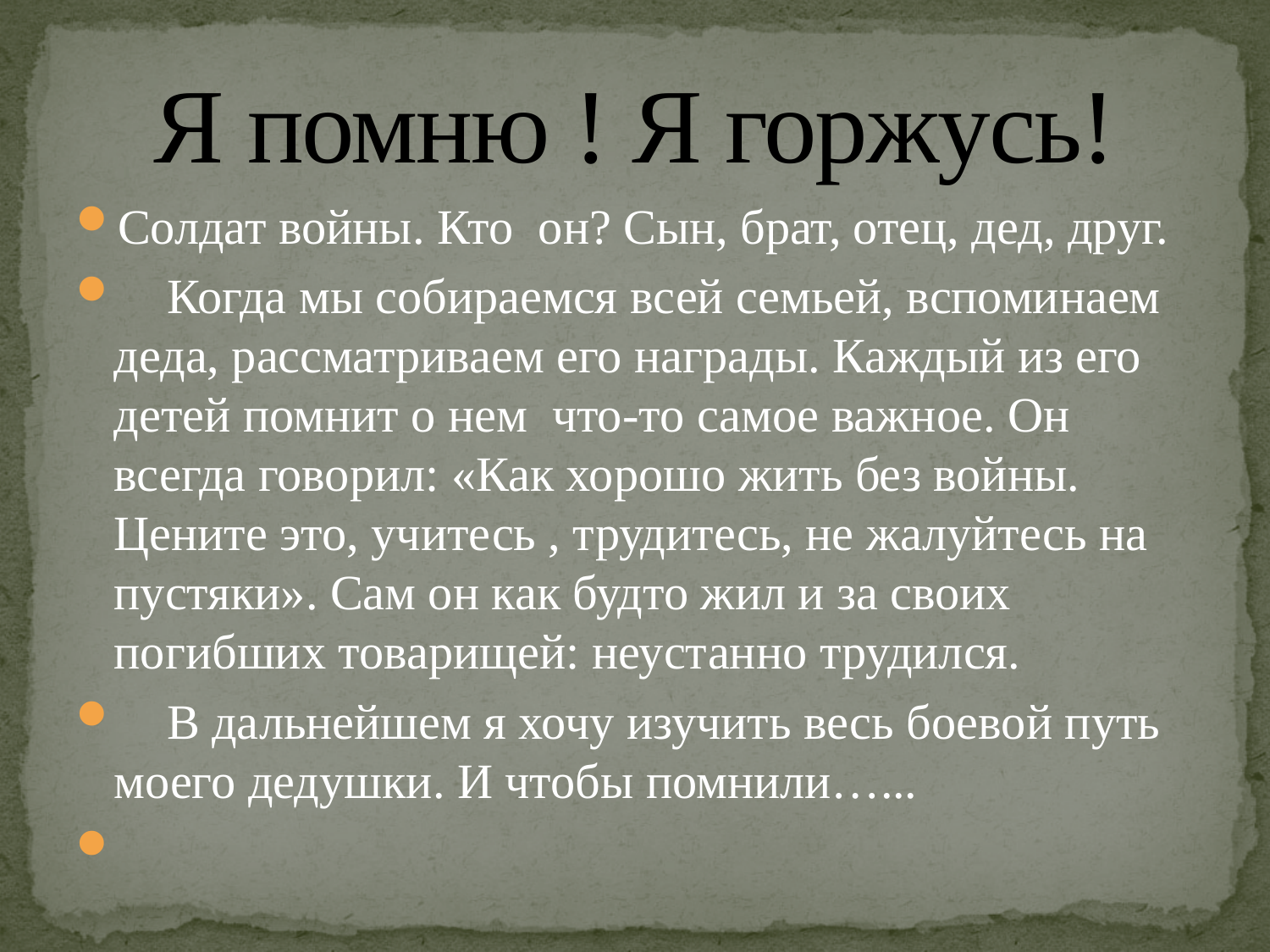

# Я помню ! Я горжусь!
Солдат войны. Кто  он? Сын, брат, отец, дед, друг.
    Когда мы собираемся всей семьей, вспоминаем деда, рассматриваем его награды. Каждый из его детей помнит о нем  что-то самое важное. Он всегда говорил: «Как хорошо жить без войны. Цените это, учитесь , трудитесь, не жалуйтесь на пустяки». Сам он как будто жил и за своих погибших товарищей: неустанно трудился.
    В дальнейшем я хочу изучить весь боевой путь моего дедушки. И чтобы помнили…...